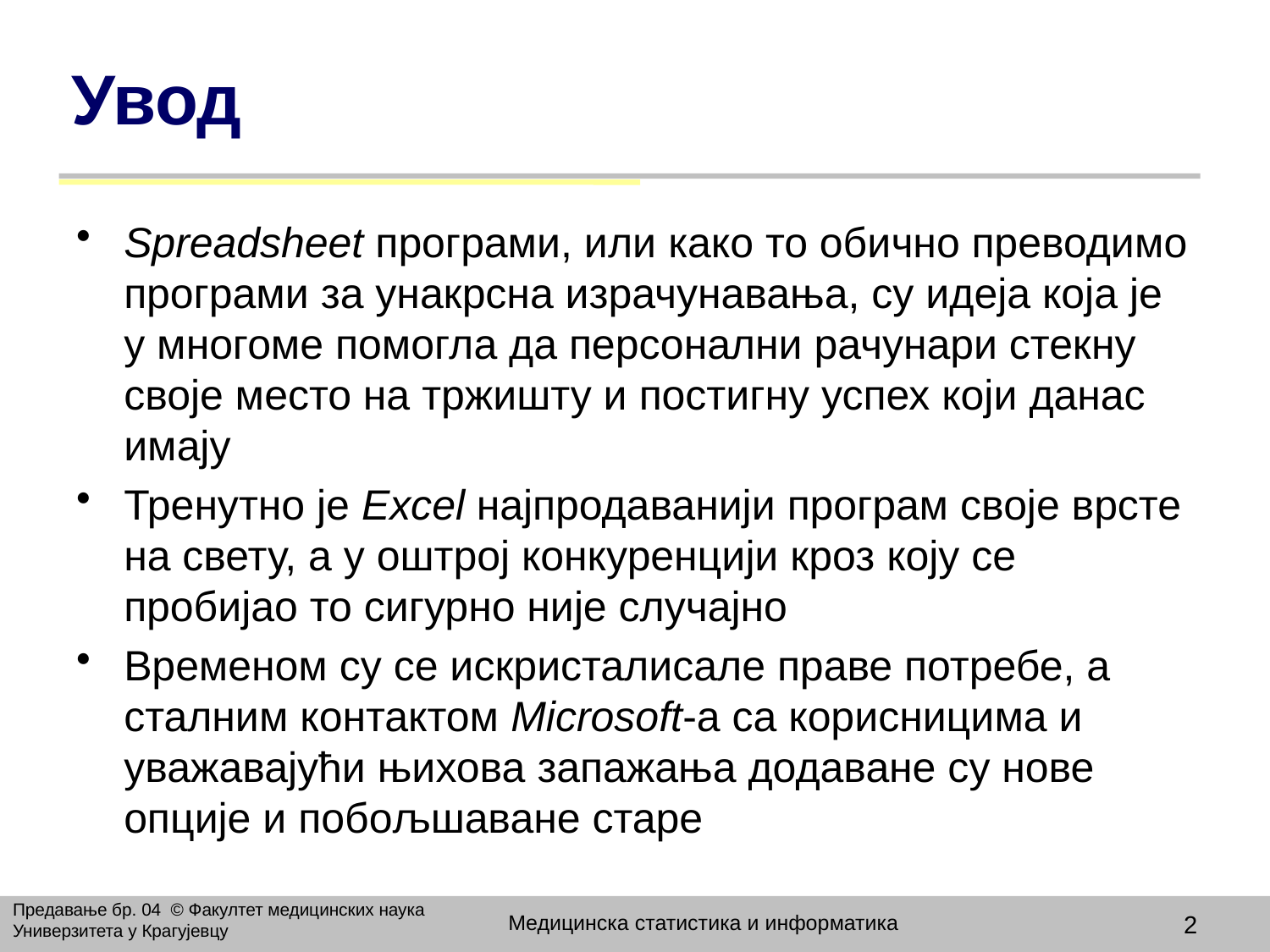

# Увод
Spreadsheet програми, или како то обично преводимо програми за унакрсна израчунавања, су идеја која је у многоме помогла да персонални рачунари стекну своје место на тржишту и постигну успех који данас имају
Тренутно је Excel најпродаванији програм своје врсте на свету, а у оштрој конкуренцији кроз коју се пробијао то сигурно није случајно
Временом су се искристалисале праве потребе, а сталним контактом Microsoft-а са корисницима и уважавајући њихова запажања додаване су нове опције и побољшаване старе
Предавање бр. 04  © Факултет медицинских наука Универзитета у Крагујевцу
Медицинска статистика и информатика
2